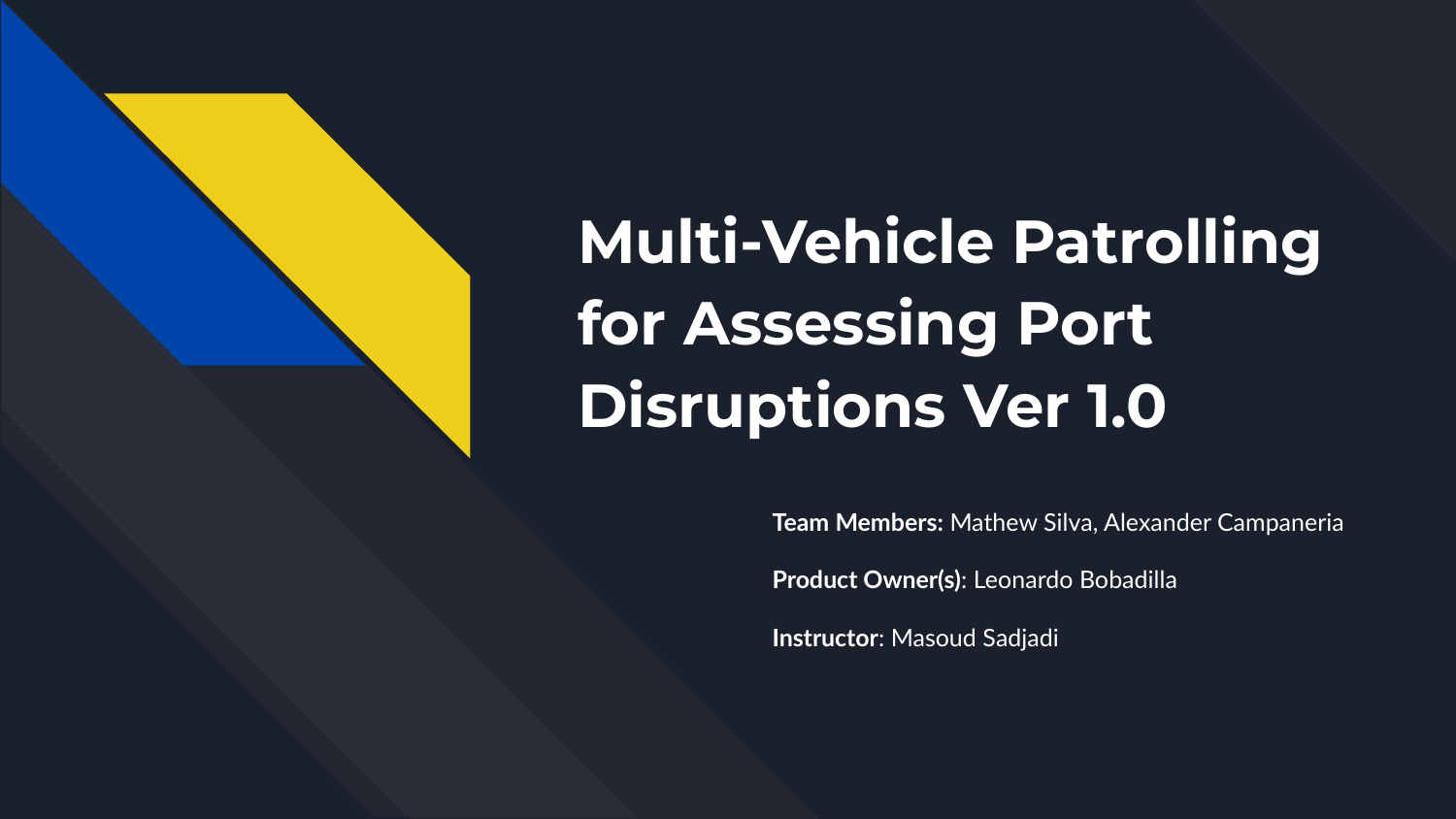

# Multi-Vehicle Patrolling for Assessing Port Disruptions Ver 1.0
Team Members: Mathew Silva, Alexander Campaneria

Product Owner(s): Leonardo Bobadilla

Instructor: Masoud Sadjadi